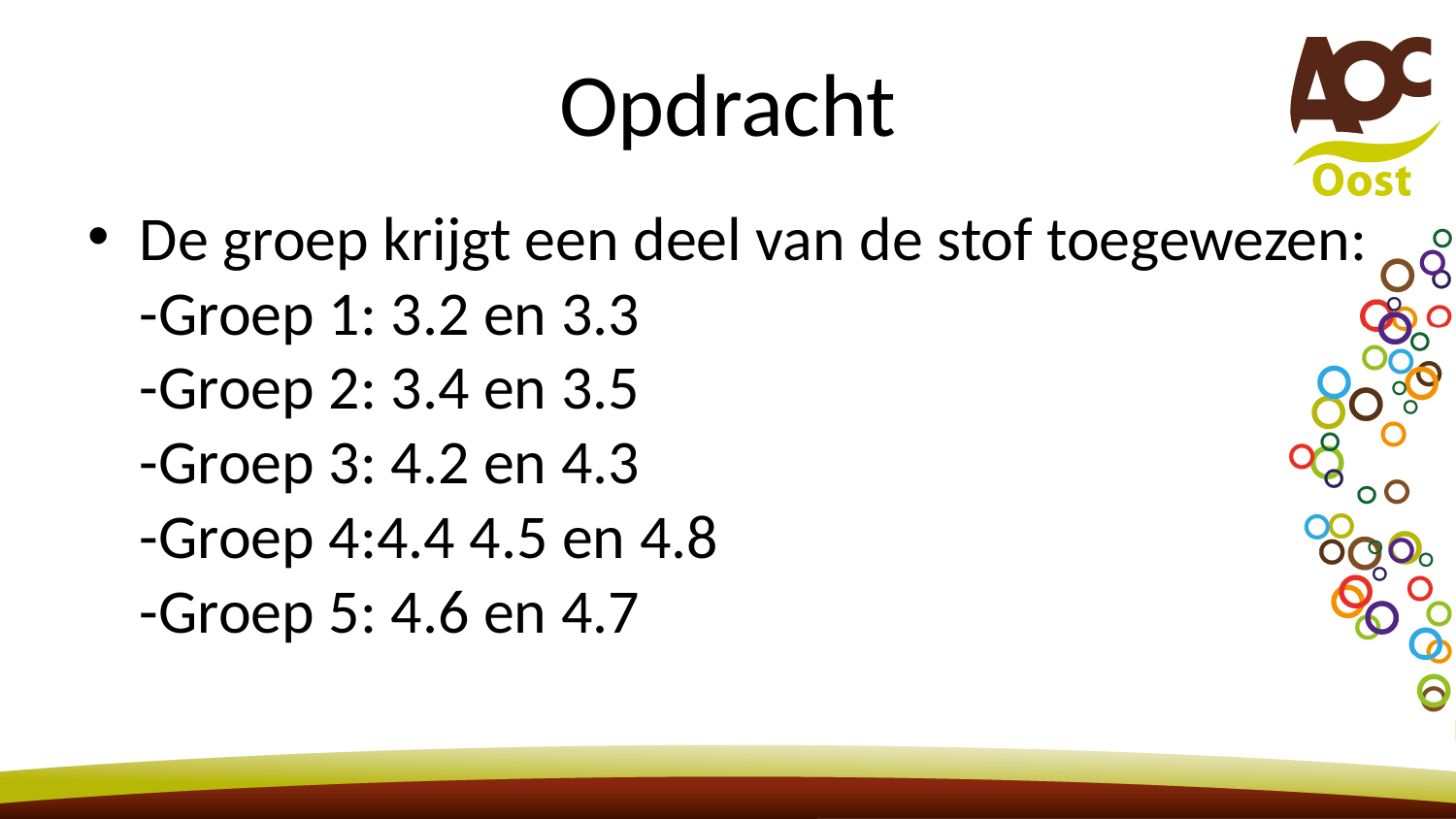

# Opdracht
De groep krijgt een deel van de stof toegewezen:
-Groep 1: 3.2 en 3.3
-Groep 2: 3.4 en 3.5
-Groep 3: 4.2 en 4.3
-Groep 4:4.4 4.5 en 4.8
-Groep 5: 4.6 en 4.7